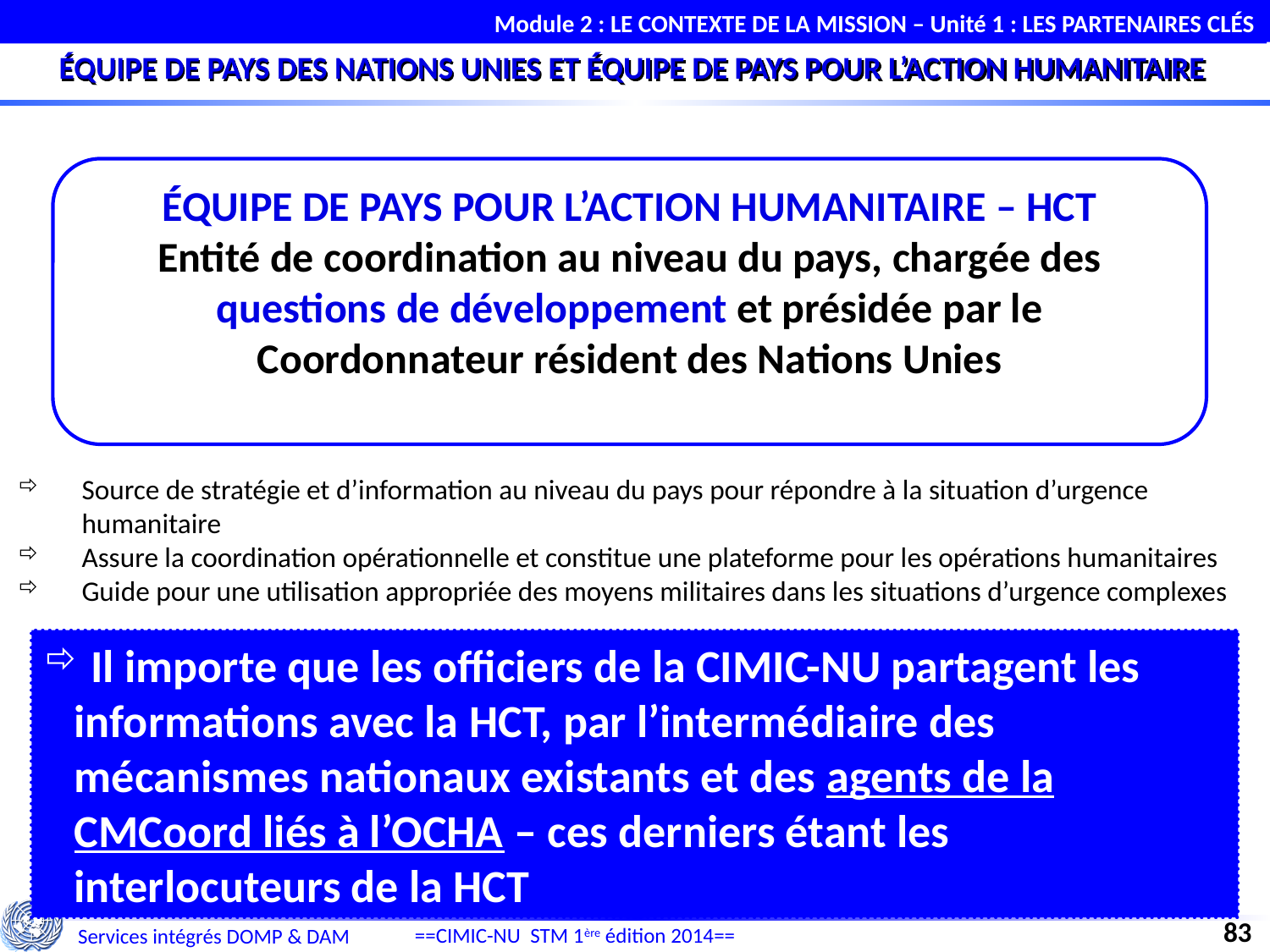

Module 2 : LE CONTEXTE DE LA MISSION – Unité 1 : LES PARTENAIRES CLÉS
ÉQUIPE DE PAYS DES NATIONS UNIES ET ÉQUIPE DE PAYS POUR L’ACTION HUMANITAIRE
ÉQUIPE DE PAYS POUR L’ACTION HUMANITAIRE – HCT
Entité de coordination au niveau du pays, chargée des questions de développement et présidée par le Coordonnateur résident des Nations Unies
Source de stratégie et d’information au niveau du pays pour répondre à la situation d’urgence humanitaire
Assure la coordination opérationnelle et constitue une plateforme pour les opérations humanitaires
Guide pour une utilisation appropriée des moyens militaires dans les situations d’urgence complexes
 Il importe que les officiers de la CIMIC-NU partagent les informations avec la HCT, par l’intermédiaire des mécanismes nationaux existants et des agents de la CMCoord liés à l’OCHA – ces derniers étant les interlocuteurs de la HCT
83
==CIMIC-NU  STM 1ère édition 2014==
Services intégrés DOMP & DAM